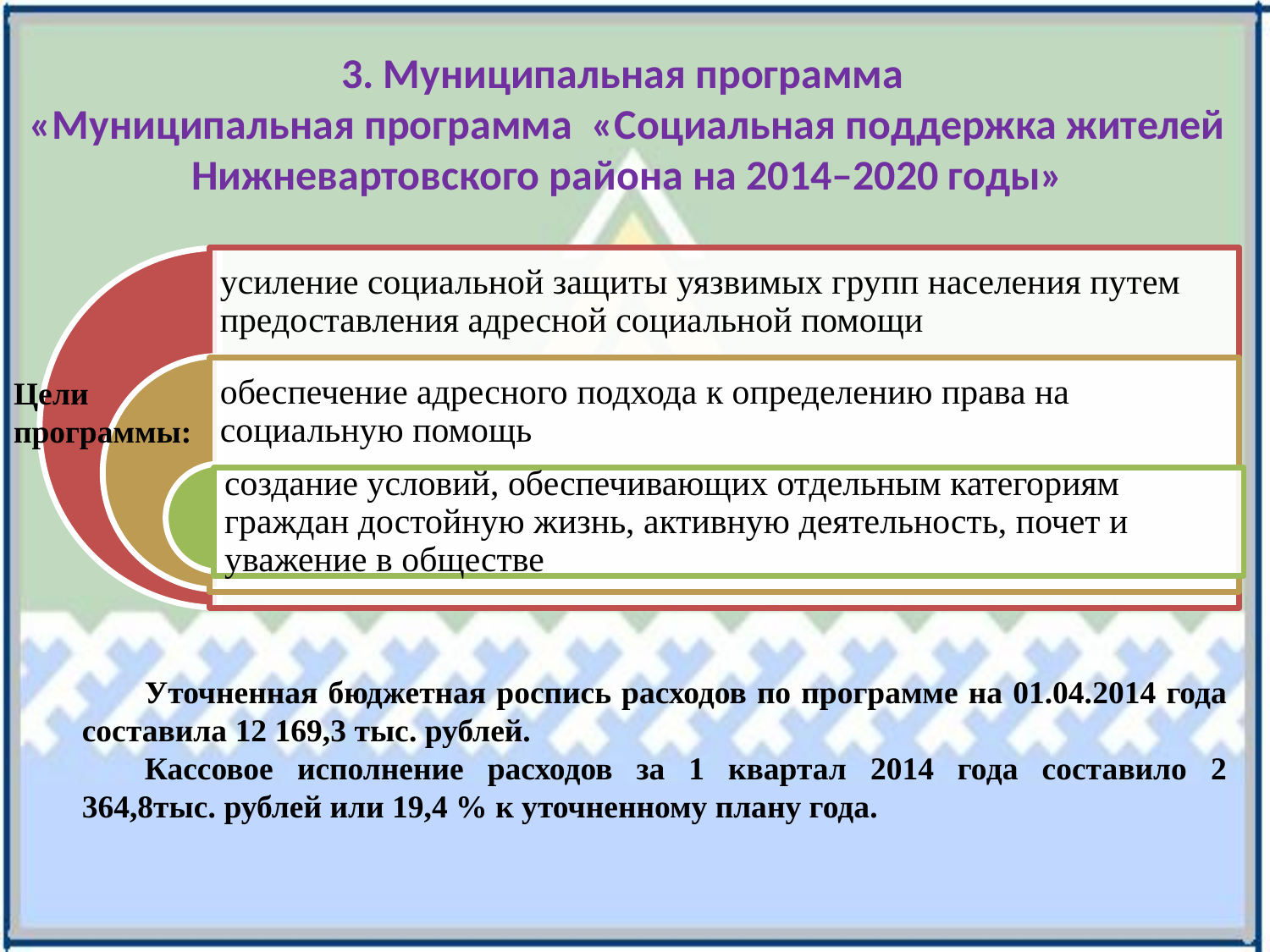

3. Муниципальная программа
«Муниципальная программа  «Социальная поддержка жителей Нижневартовского района на 2014–2020 годы»

усиление социальной защиты уязвимых групп населения путем  предоставления адресной социальной помощи
обеспечение адресного подхода к определению права на социальную помощь
создание условий, обеспечивающих отдельным категориям граждан достойную жизнь, активную деятельность, почет и уважение в обществе
Цели
программы:
Уточненная бюджетная роспись расходов по программе на 01.04.2014 года составила 12 169,3 тыс. рублей.
Кассовое исполнение расходов за 1 квартал 2014 года составило 2 364,8тыс. рублей или 19,4 % к уточненному плану года.